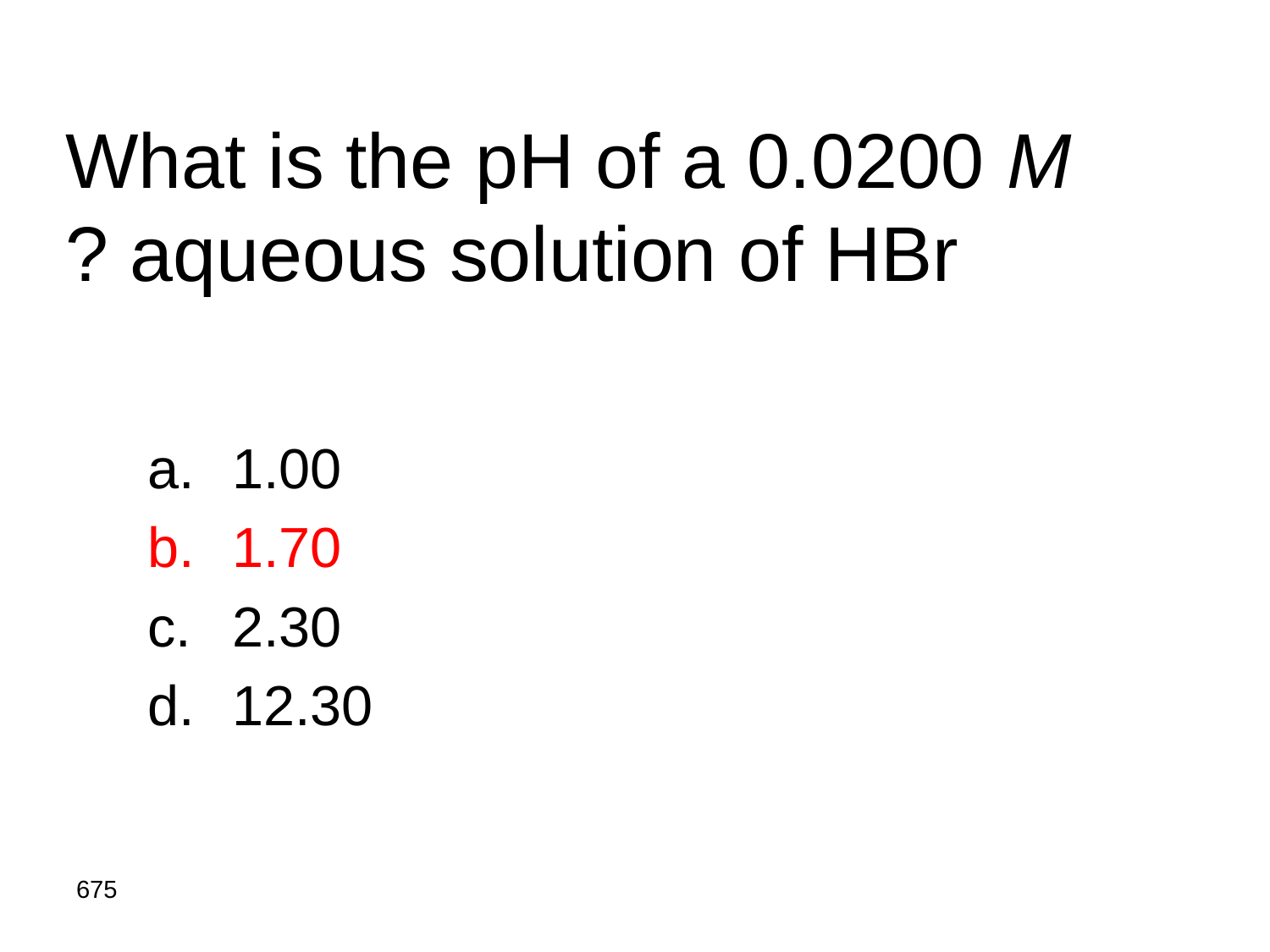

# What is the pH of a 0.0200 M aqueous solution of HBr ?
1.00
1.70
2.30
12.30
675